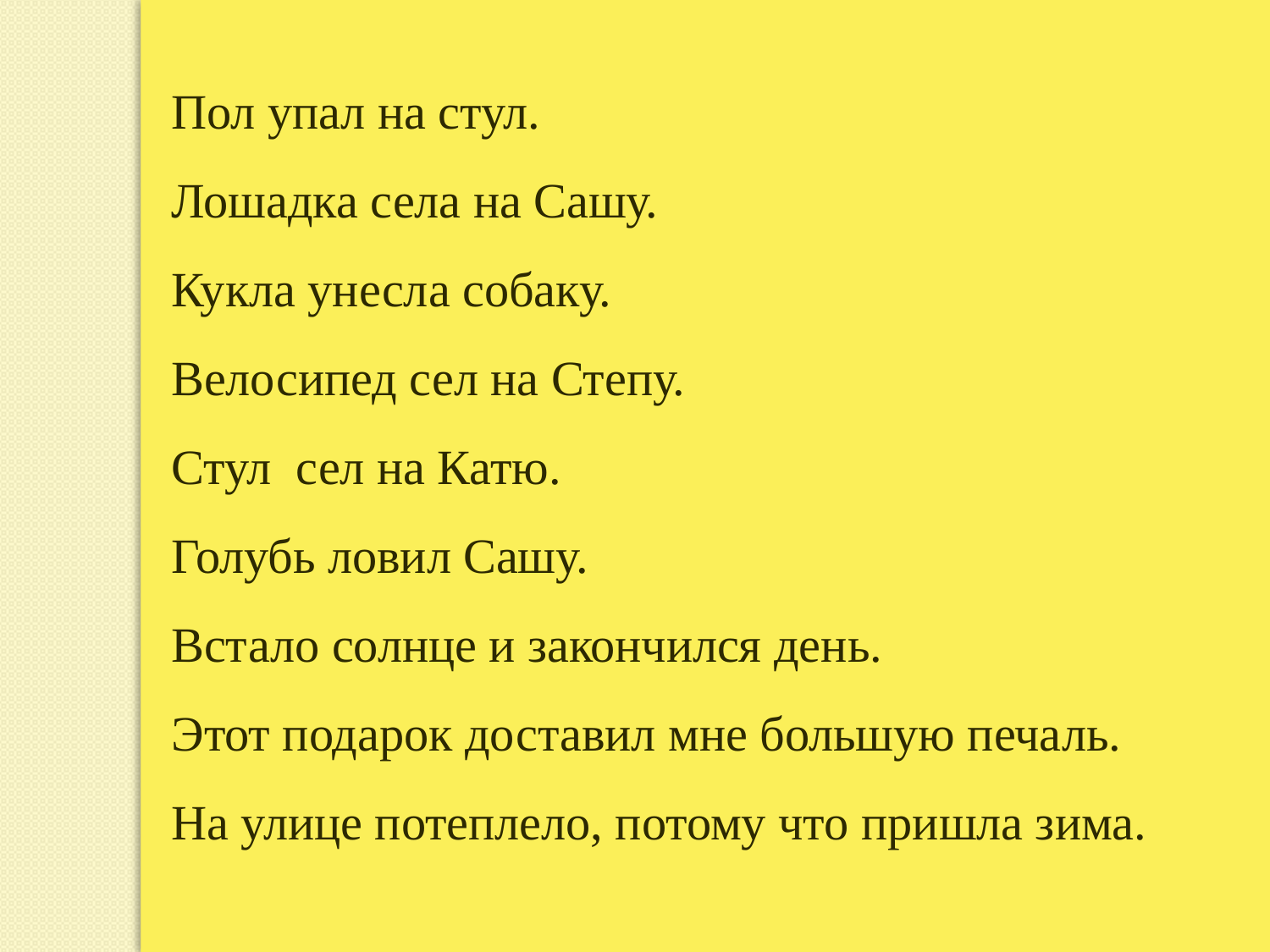

Пол упал на стул.
Лошадка села на Сашу.
Кукла унесла собаку.
Велосипед сел на Степу.
Стул  сел на Катю.
Голубь ловил Сашу.
Встало солнце и закончился день.
Этот подарок доставил мне большую печаль.
На улице потеплело, потому что пришла зима.